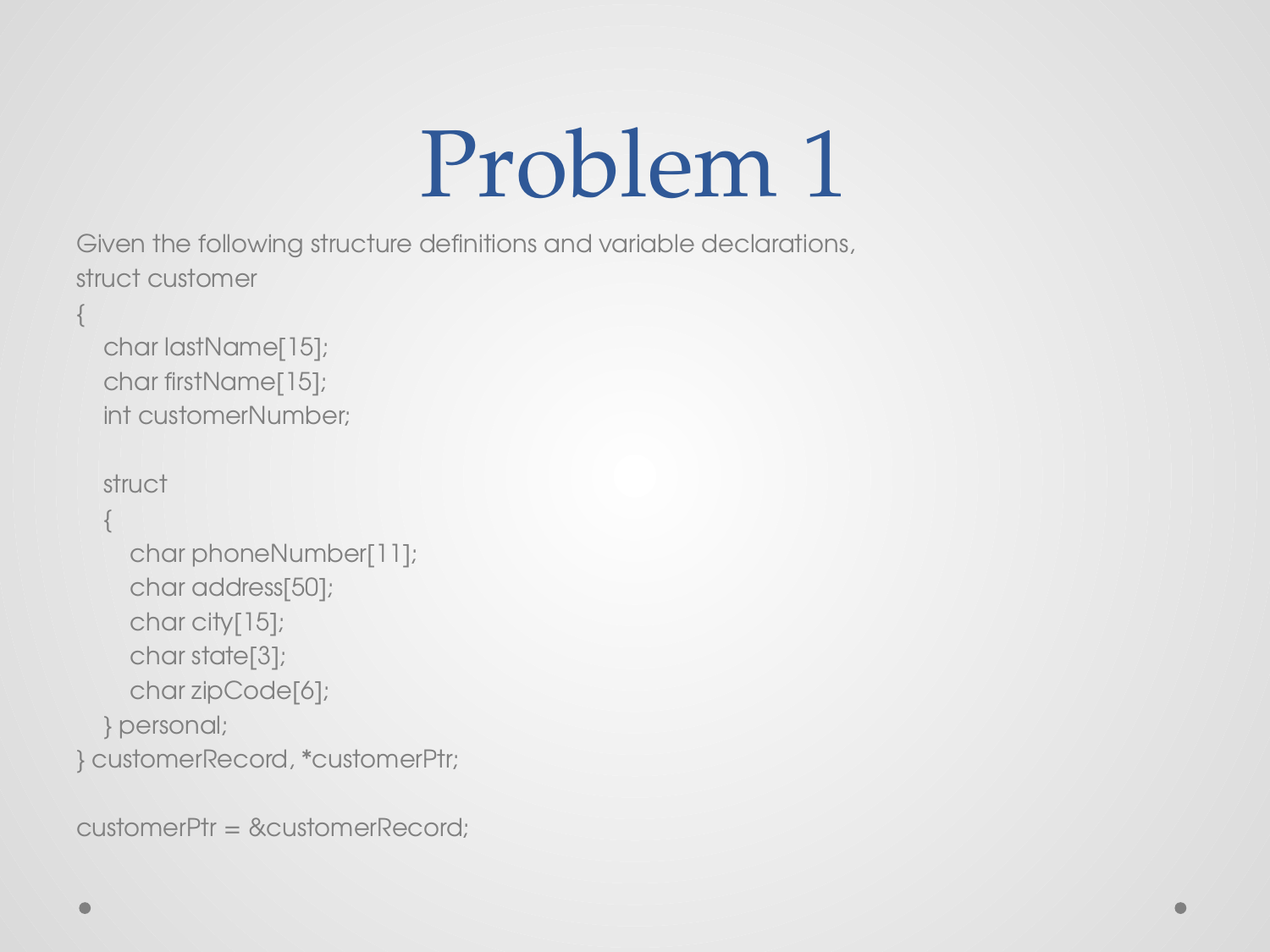

# Problem 1
Given the following structure definitions and variable declarations,
struct customer
{
    char lastName[15];
    char firstName[15];
    int customerNumber;

    struct
    {
        char phoneNumber[11];
        char address[50];
        char city[15];
        char state[3];
        char zipCode[6];
    } personal;
} customerRecord, *customerPtr;

customerPtr = &customerRecord;